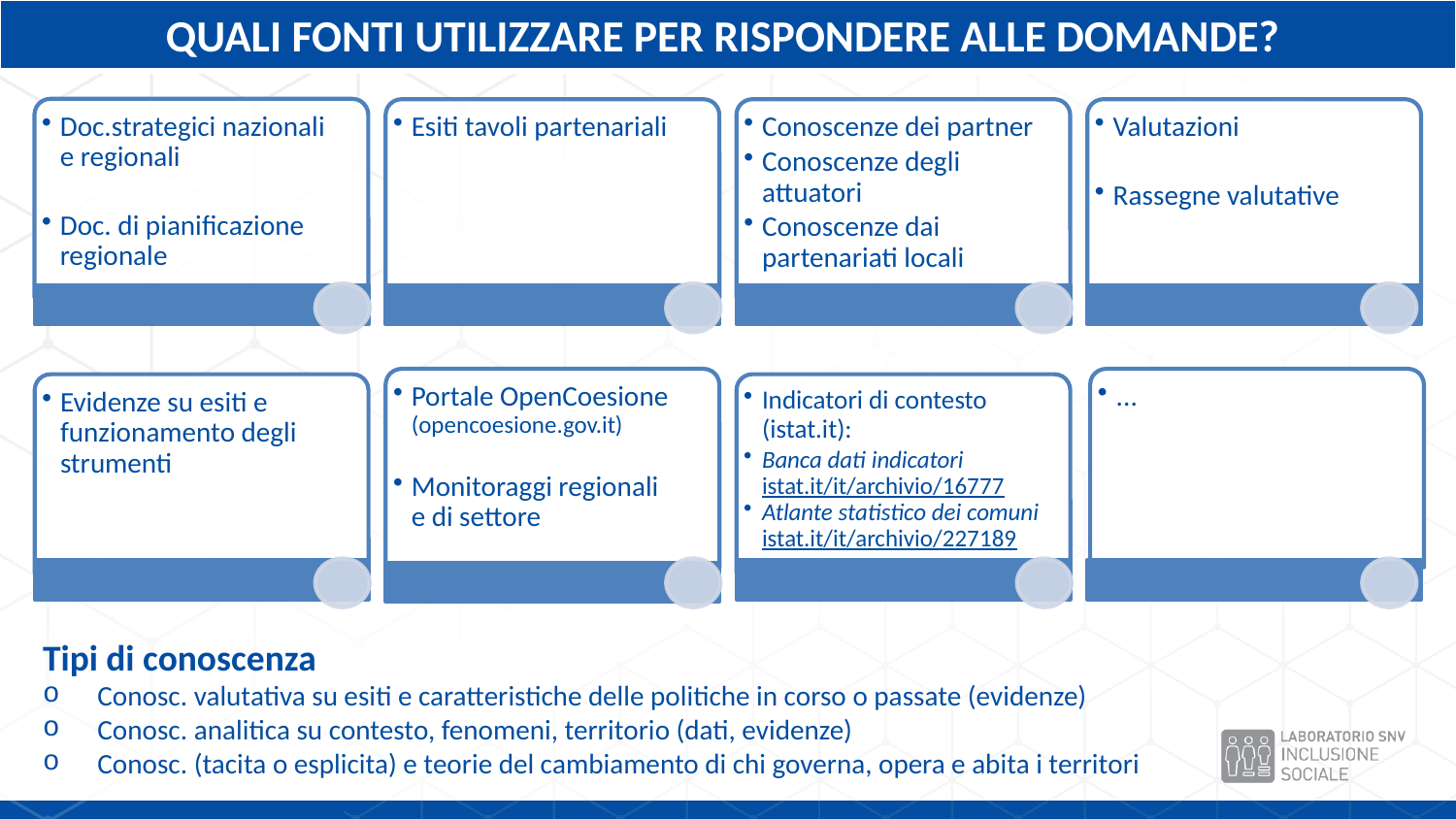

# QUALI FONTI UTILIZZARE PER RISPONDERE ALLE DOMANDE?
Doc.strategici nazionali
e regionali
Doc. di pianificazione regionale

Esiti tavoli partenariali

Conoscenze dei partner
Conoscenze degli attuatori
Conoscenze dai partenariati locali

Valutazioni
Rassegne valutative

Evidenze su esiti e funzionamento degli strumenti

Portale OpenCoesione (opencoesione.gov.it)
Monitoraggi regionali
e di settore

Indicatori di contesto (istat.it):
Banca dati indicatori istat.it/it/archivio/16777
Atlante statistico dei comuni istat.it/it/archivio/227189

...

Tipi di conoscenza
Conosc. valutativa su esiti e caratteristiche delle politiche in corso o passate (evidenze)
Conosc. analitica su contesto, fenomeni, territorio (dati, evidenze)
Conosc. (tacita o esplicita) e teorie del cambiamento di chi governa, opera e abita i territori